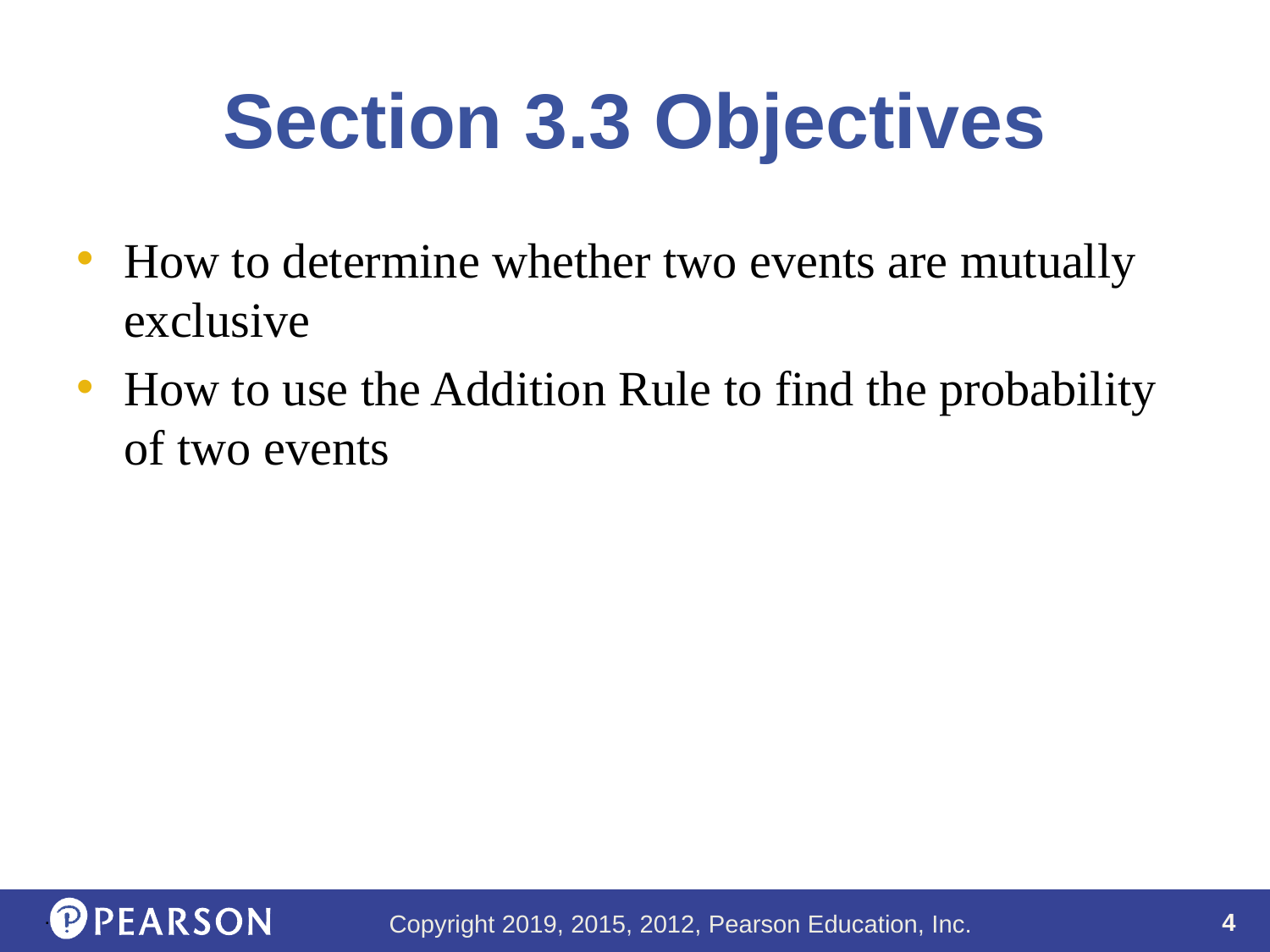

# Section 3.3 Objectives
How to determine whether two events are mutually exclusive
How to use the Addition Rule to find the probability of two events
.